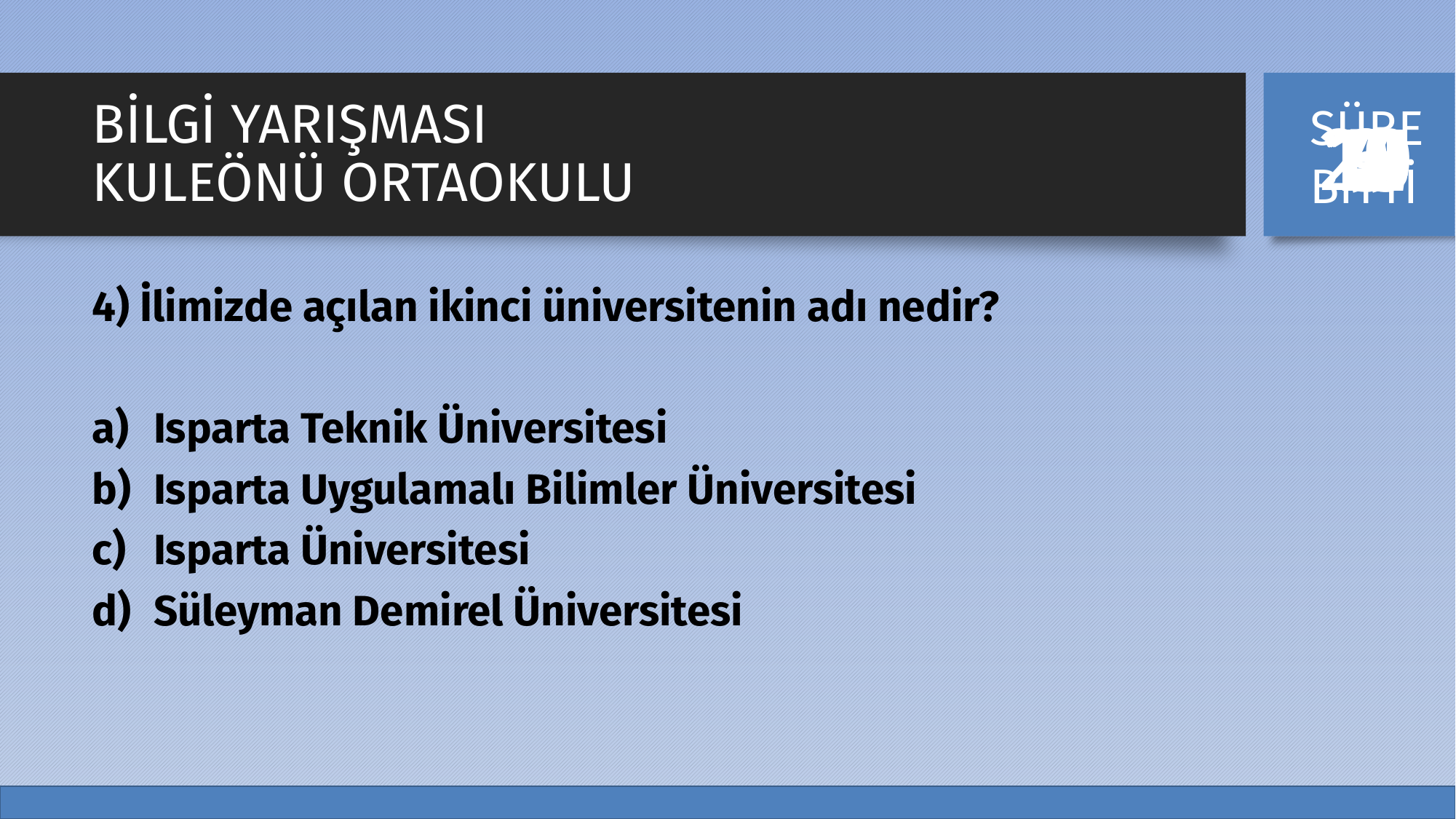

# BİLGİ YARIŞMASI KULEÖNÜ ORTAOKULU
SÜRE
BİTTİ
0
2
4
5
20
6
8
16
11
15
17
18
9
14
12
13
10
19
1
7
3
4) İlimizde açılan ikinci üniversitenin adı nedir?

Isparta Teknik Üniversitesi
Isparta Uygulamalı Bilimler Üniversitesi
Isparta Üniversitesi
Süleyman Demirel Üniversitesi